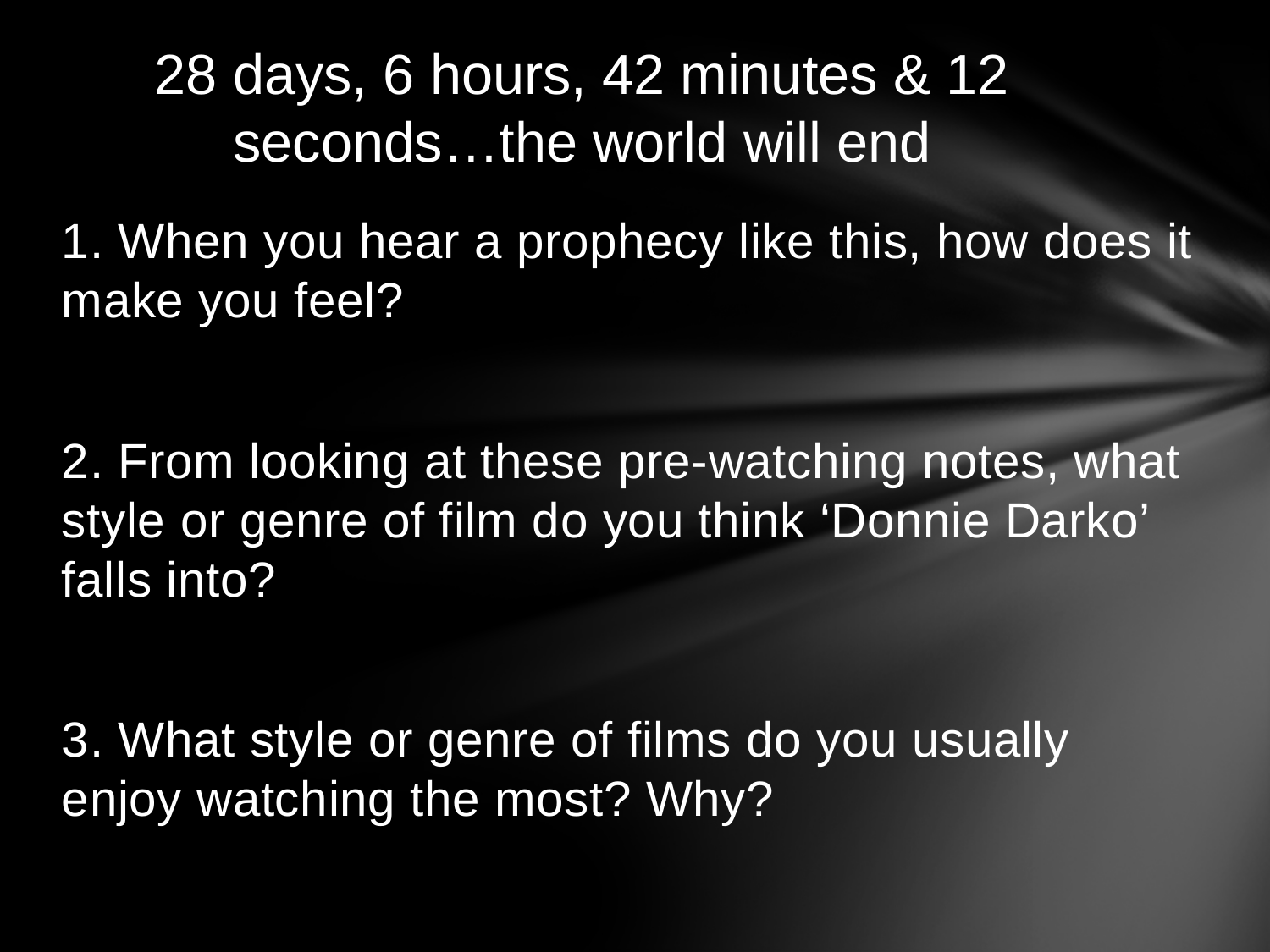

# 28 days, 6 hours, 42 minutes & 12 seconds…the world will end
1. When you hear a prophecy like this, how does it make you feel?

2. From looking at these pre-watching notes, what style or genre of film do you think ‘Donnie Darko’ falls into?

3. What style or genre of films do you usually enjoy watching the most? Why?